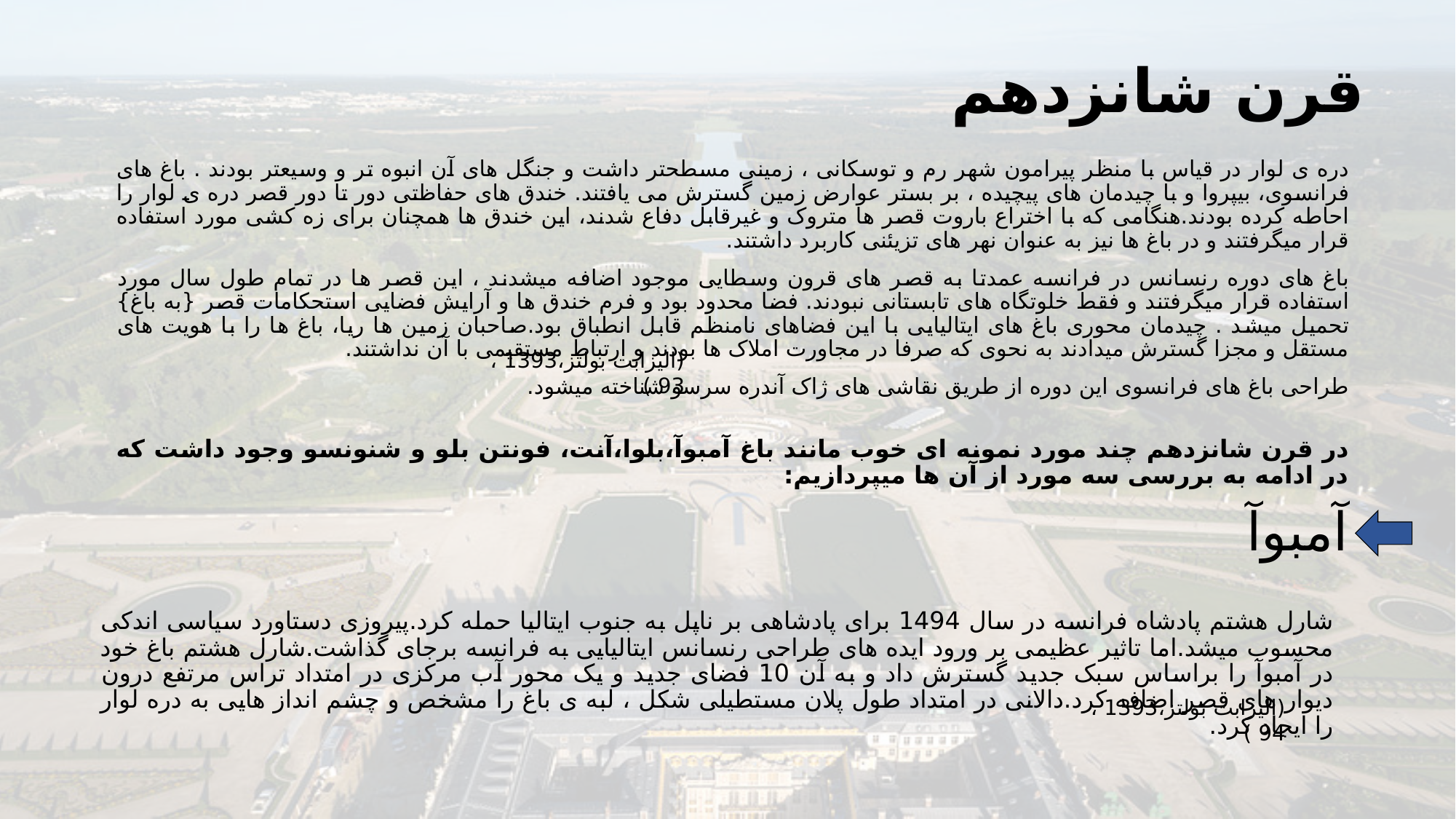

قرن شانزدهم
دره ی لوار در قیاس با منظر پیرامون شهر رم و توسکانی ، زمینی مسطحتر داشت و جنگل های آن انبوه تر و وسیعتر بودند . باغ های فرانسوی، بیپروا و با چیدمان های پیچیده ، بر بستر عوارض زمین گسترش می یافتند. خندق های حفاظتی دور تا دور قصر دره ی لوار را احاطه کرده بودند.هنگامی که با اختراع باروت قصر ها متروک و غیرقابل دفاع شدند، این خندق ها همچنان برای زه کشی مورد استفاده قرار میگرفتند و در باغ ها نیز به عنوان نهر های تزیئنی کاربرد داشتند.
باغ های دوره رنسانس در فرانسه عمدتا به قصر های قرون وسطایی موجود اضافه میشدند ، این قصر ها در تمام طول سال مورد استفاده قرار میگرفتند و فقط خلوتگاه های تابستانی نبودند. فضا محدود بود و فرم خندق ها و آرایش فضایی استحکامات قصر {به باغ} تحمیل میشد . چیدمان محوری باغ های ایتالیایی با این فضاهای نامنظم قابل انطباق بود.صاحبان زمین ها ريا، باغ ها را با هویت های مستقل و مجزا گسترش میدادند به نحوی که صرفا در مجاورت املاک ها بودند و ارتباط مستقیمی با آن نداشتند.
طراحی باغ های فرانسوی این دوره از طریق نقاشی های ژاک آندره سرسو شناخته میشود.
(الیزابت بولتز،1393 ، 93 )
در قرن شانزدهم چند مورد نمونه ای خوب مانند باغ آمبوآ،بلوا،آنت، فونتن بلو و شنونسو وجود داشت که در ادامه به بررسی سه مورد از آن ها میپردازیم:
آمبوآ

شارل هشتم پادشاه فرانسه در سال 1494 برای پادشاهی بر ناپل به جنوب ایتالیا حمله کرد.پیروزی دستاورد سیاسی اندکی محسوب میشد.اما تاثیر عظیمی بر ورود ایده های طراحی رنسانس ایتالیایی به فرانسه برجای گذاشت.شارل هشتم باغ خود در آمبوآ را براساس سبک جدید گسترش داد و به آن 10 فضای جدید و یک محور آب مرکزی در امتداد تراس مرتفع درون دیوار های قصر اضافه کرد.دالانی در امتداد طول پلان مستطیلی شکل ، لبه ی باغ را مشخص و چشم انداز هایی به دره لوار را ایجاد کرد.
(الیزابت بولتز،1393 ، 94 )